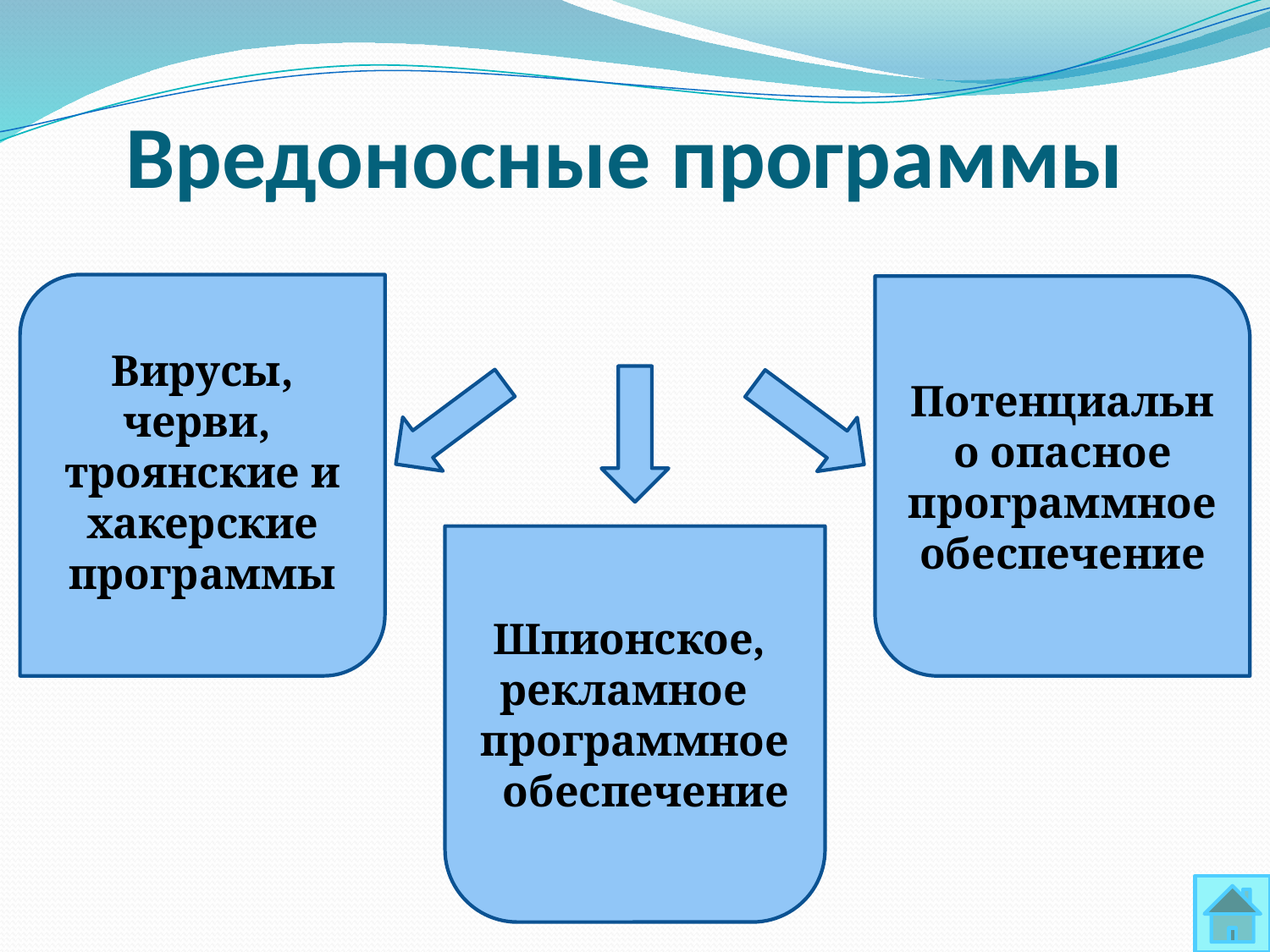

# Вредоносные программы

Вирусы, черви,  троянские и хакерские программы
Потенциально опасное программное обеспечение

Шпионское,  рекламное   программное   обеспечение